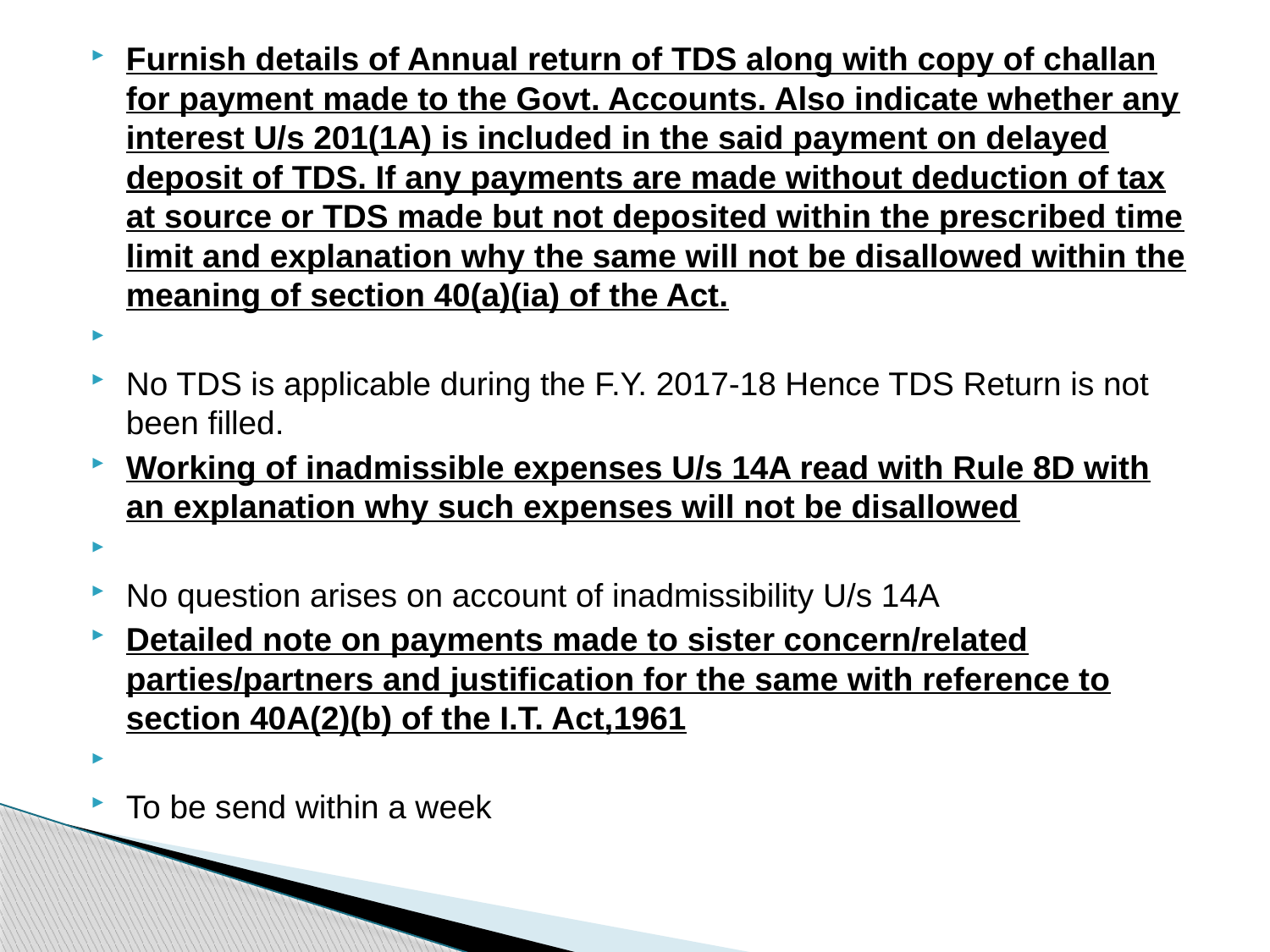

Furnish details of Annual return of TDS along with copy of challan for payment made to the Govt. Accounts. Also indicate whether any interest U/s 201(1A) is included in the said payment on delayed deposit of TDS. If any payments are made without deduction of tax at source or TDS made but not deposited within the prescribed time limit and explanation why the same will not be disallowed within the meaning of section 40(a)(ia) of the Act.

No TDS is applicable during the F.Y. 2017-18 Hence TDS Return is not been filled.
Working of inadmissible expenses U/s 14A read with Rule 8D with an explanation why such expenses will not be disallowed

No question arises on account of inadmissibility U/s 14A
Detailed note on payments made to sister concern/related parties/partners and justification for the same with reference to section 40A(2)(b) of the I.T. Act,1961

To be send within a week